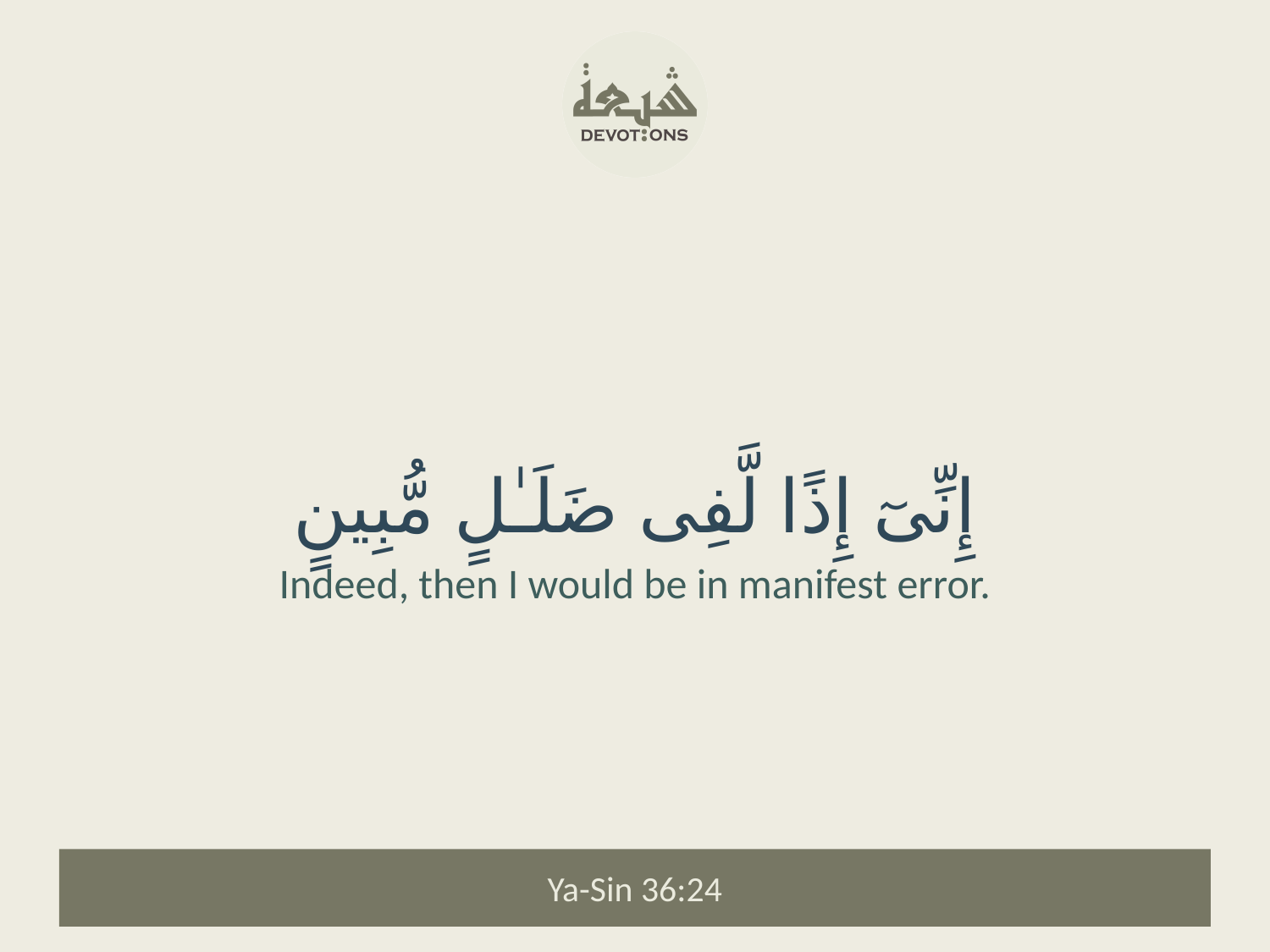

إِنِّىٓ إِذًا لَّفِى ضَلَـٰلٍ مُّبِينٍ
Indeed, then I would be in manifest error.
Ya-Sin 36:24